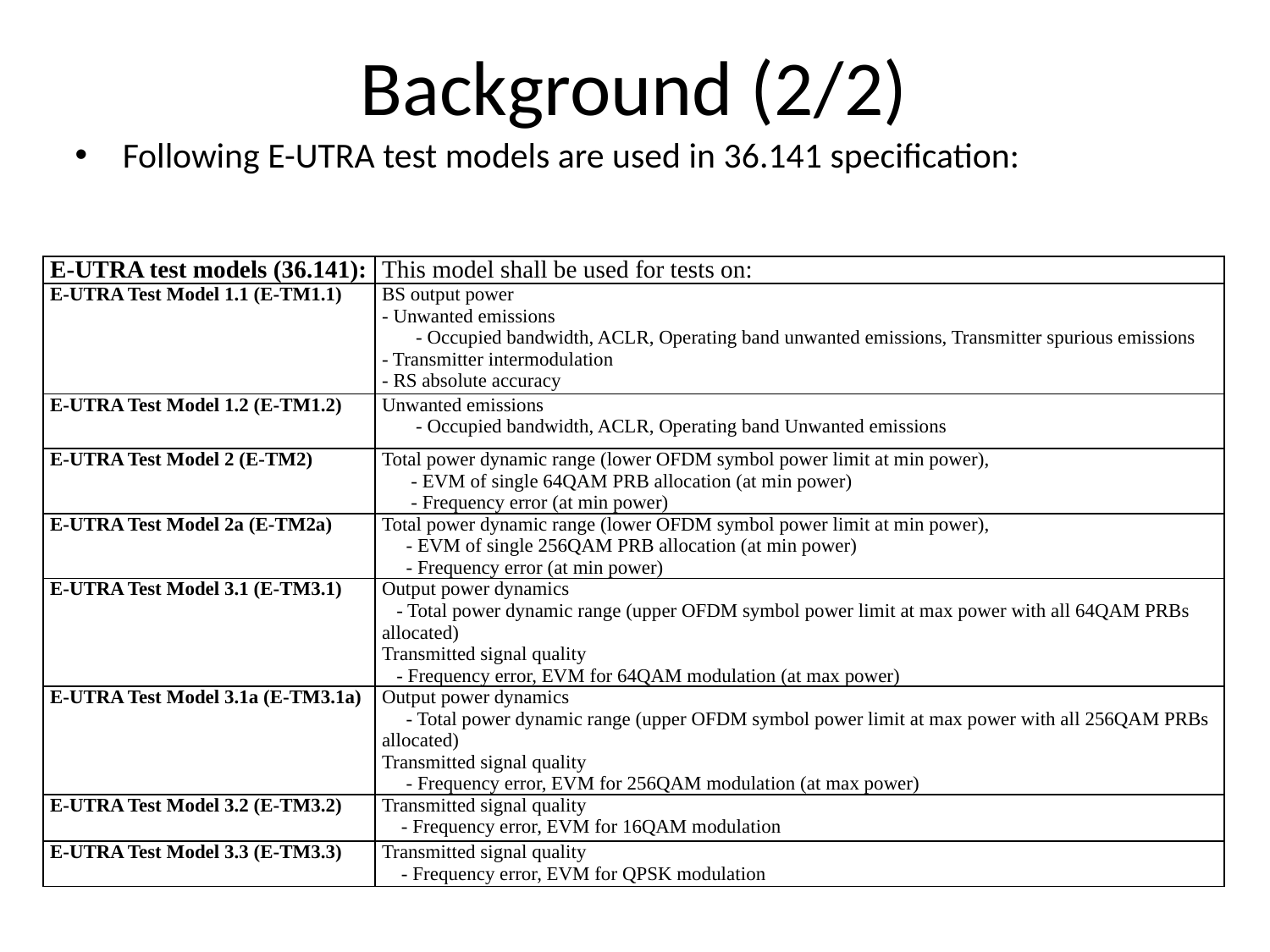

# Background (2/2)
Following E-UTRA test models are used in 36.141 specification:
| E-UTRA test models (36.141): | This model shall be used for tests on: |
| --- | --- |
| E-UTRA Test Model 1.1 (E-TM1.1) | BS output power - Unwanted emissions - Occupied bandwidth, ACLR, Operating band unwanted emissions, Transmitter spurious emissions - Transmitter intermodulation - RS absolute accuracy |
| E-UTRA Test Model 1.2 (E-TM1.2) | Unwanted emissions - Occupied bandwidth, ACLR, Operating band Unwanted emissions |
| E-UTRA Test Model 2 (E-TM2) | Total power dynamic range (lower OFDM symbol power limit at min power), - EVM of single 64QAM PRB allocation (at min power) - Frequency error (at min power) |
| E-UTRA Test Model 2a (E-TM2a) | Total power dynamic range (lower OFDM symbol power limit at min power), - EVM of single 256QAM PRB allocation (at min power) - Frequency error (at min power) |
| E-UTRA Test Model 3.1 (E-TM3.1) | Output power dynamics - Total power dynamic range (upper OFDM symbol power limit at max power with all 64QAM PRBs allocated) Transmitted signal quality - Frequency error, EVM for 64QAM modulation (at max power) |
| E-UTRA Test Model 3.1a (E-TM3.1a) | Output power dynamics - Total power dynamic range (upper OFDM symbol power limit at max power with all 256QAM PRBs allocated) Transmitted signal quality - Frequency error, EVM for 256QAM modulation (at max power) |
| E-UTRA Test Model 3.2 (E-TM3.2) | Transmitted signal quality - Frequency error, EVM for 16QAM modulation |
| E-UTRA Test Model 3.3 (E-TM3.3) | Transmitted signal quality - Frequency error, EVM for QPSK modulation |